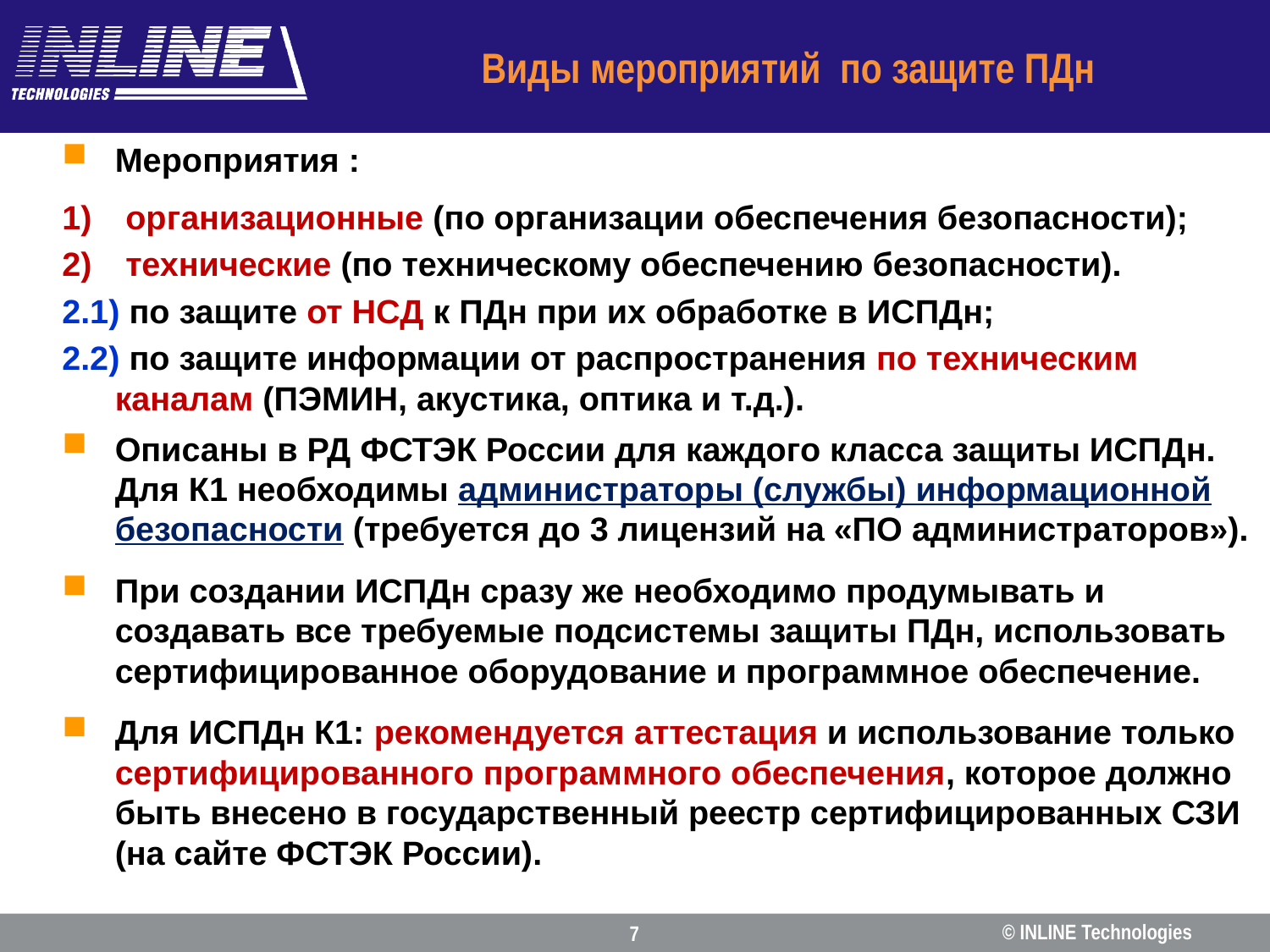

# Виды мероприятий  по защите ПДн
Мероприятия :
организационные (по организации обеспечения безопасности);
технические (по техническому обеспечению безопасности).
2.1) по защите от НСД к ПДн при их обработке в ИСПДн;
2.2) по защите информации от распространения по техническим каналам (ПЭМИН, акустика, оптика и т.д.).
Описаны в РД ФСТЭК России для каждого класса защиты ИСПДн. Для К1 необходимы администраторы (службы) информационной безопасности (требуется до 3 лицензий на «ПО администраторов»).
При создании ИСПДн сразу же необходимо продумывать и создавать все требуемые подсистемы защиты ПДн, использовать сертифицированное оборудование и программное обеспечение.
Для ИСПДн К1: рекомендуется аттестация и использование только сертифицированного программного обеспечения, которое должно быть внесено в государственный реестр сертифицированных СЗИ  (на сайте ФСТЭК России).
© INLINE Technologies
7